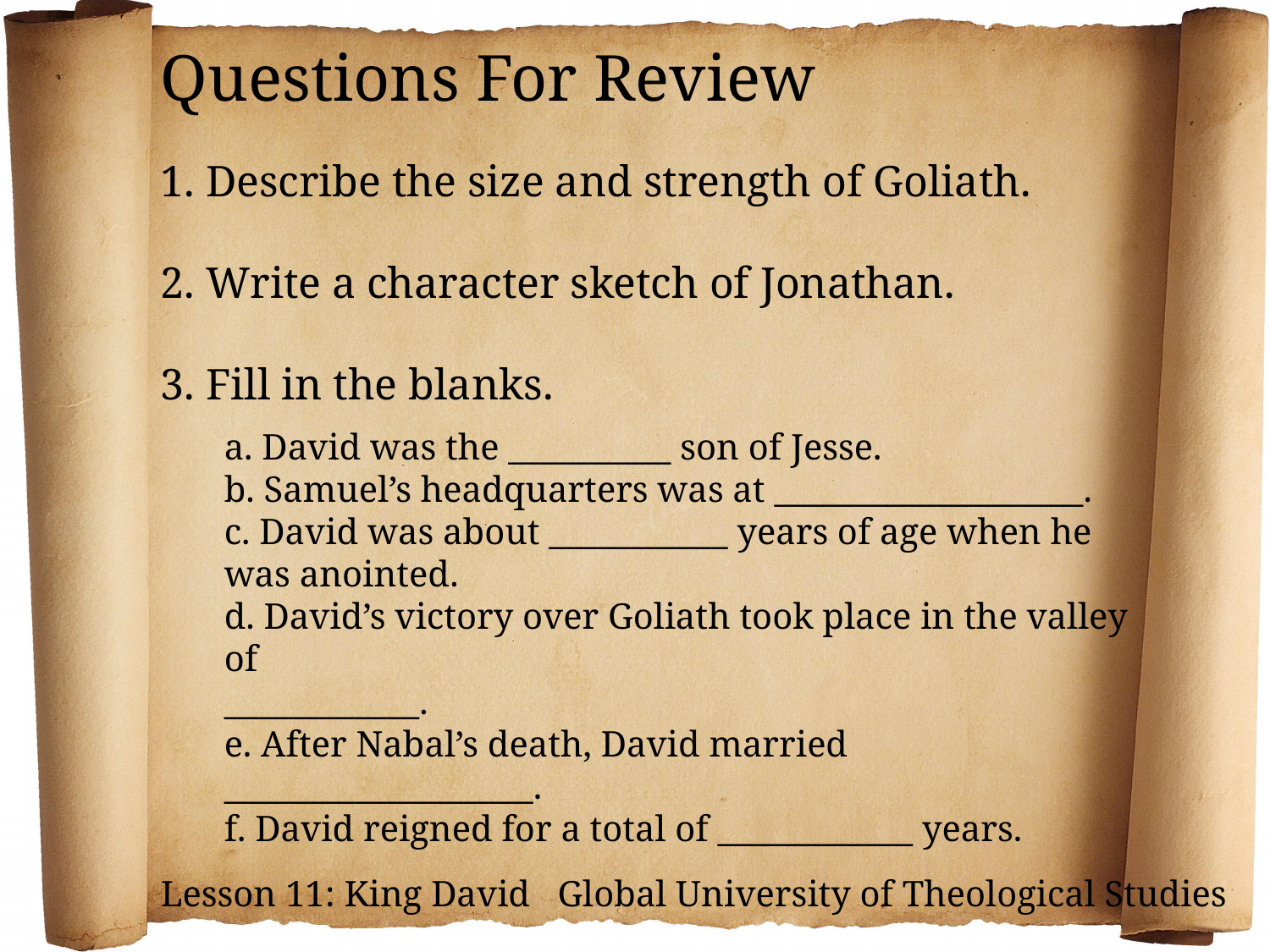

Questions For Review
1. Describe the size and strength of Goliath.

2. Write a character sketch of Jonathan.

3. Fill in the blanks.

a. David was the __________ son of Jesse.
b. Samuel’s headquarters was at ___________________.
c. David was about ___________ years of age when he was anointed.
d. David’s victory over Goliath took place in the valley of
____________.
e. After Nabal’s death, David married ___________________.
f. David reigned for a total of ____________ years.
Lesson 11: King David   Global University of Theological Studies